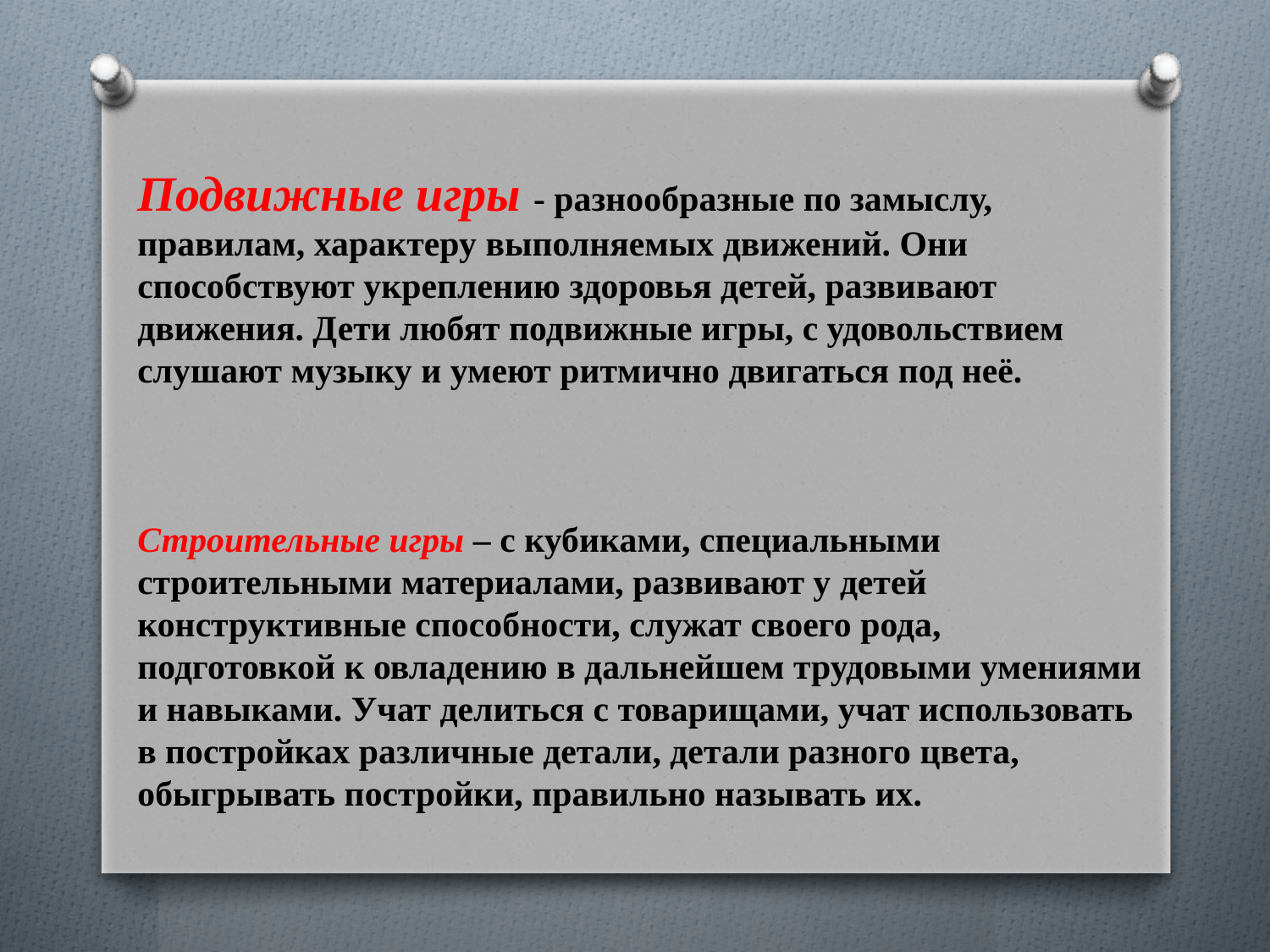

Подвижные игры - разнообразные по замыслу, правилам, характеру выполняемых движений. Они способствуют укреплению здоровья детей, развивают движения. Дети любят подвижные игры, с удовольствием слушают музыку и умеют ритмично двигаться под неё.

Строительные игры – с кубиками, специальными строительными материалами, развивают у детей конструктивные способности, служат своего рода, подготовкой к овладению в дальнейшем трудовыми умениями и навыками. Учат делиться с товарищами, учат использовать в постройках различные детали, детали разного цвета, обыгрывать постройки, правильно называть их.